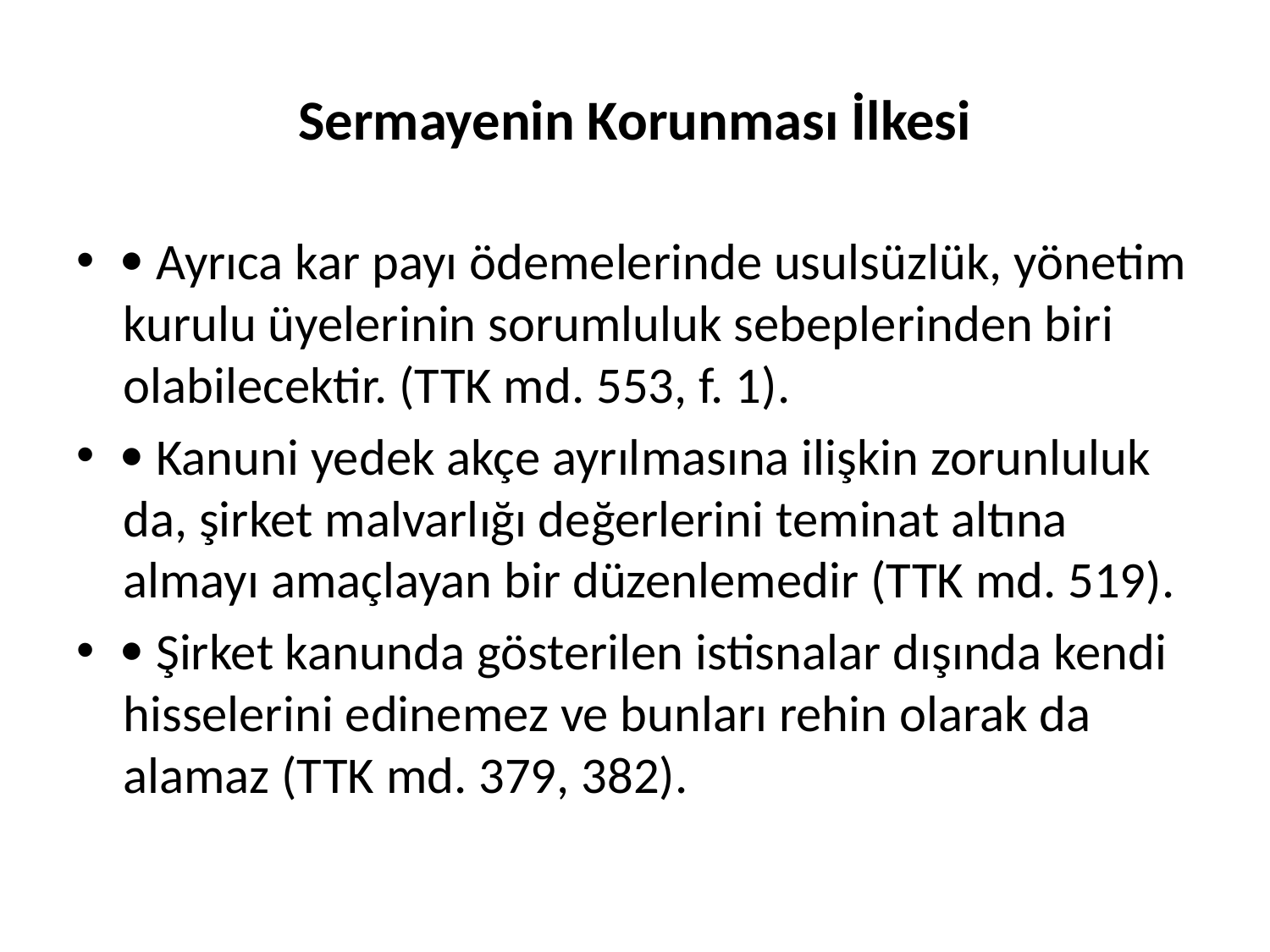

# Sermayenin Korunması İlkesi
• Ayrıca kar payı ödemelerinde usulsüzlük, yönetim kurulu üyelerinin sorumluluk sebeplerinden biri olabilecektir. (TTK md. 553, f. 1).
• Kanuni yedek akçe ayrılmasına ilişkin zorunluluk da, şirket malvarlığı değerlerini teminat altına almayı amaçlayan bir düzenlemedir (TTK md. 519).
• Şirket kanunda gösterilen istisnalar dışında kendi hisselerini edinemez ve bunları rehin olarak da alamaz (TTK md. 379, 382).